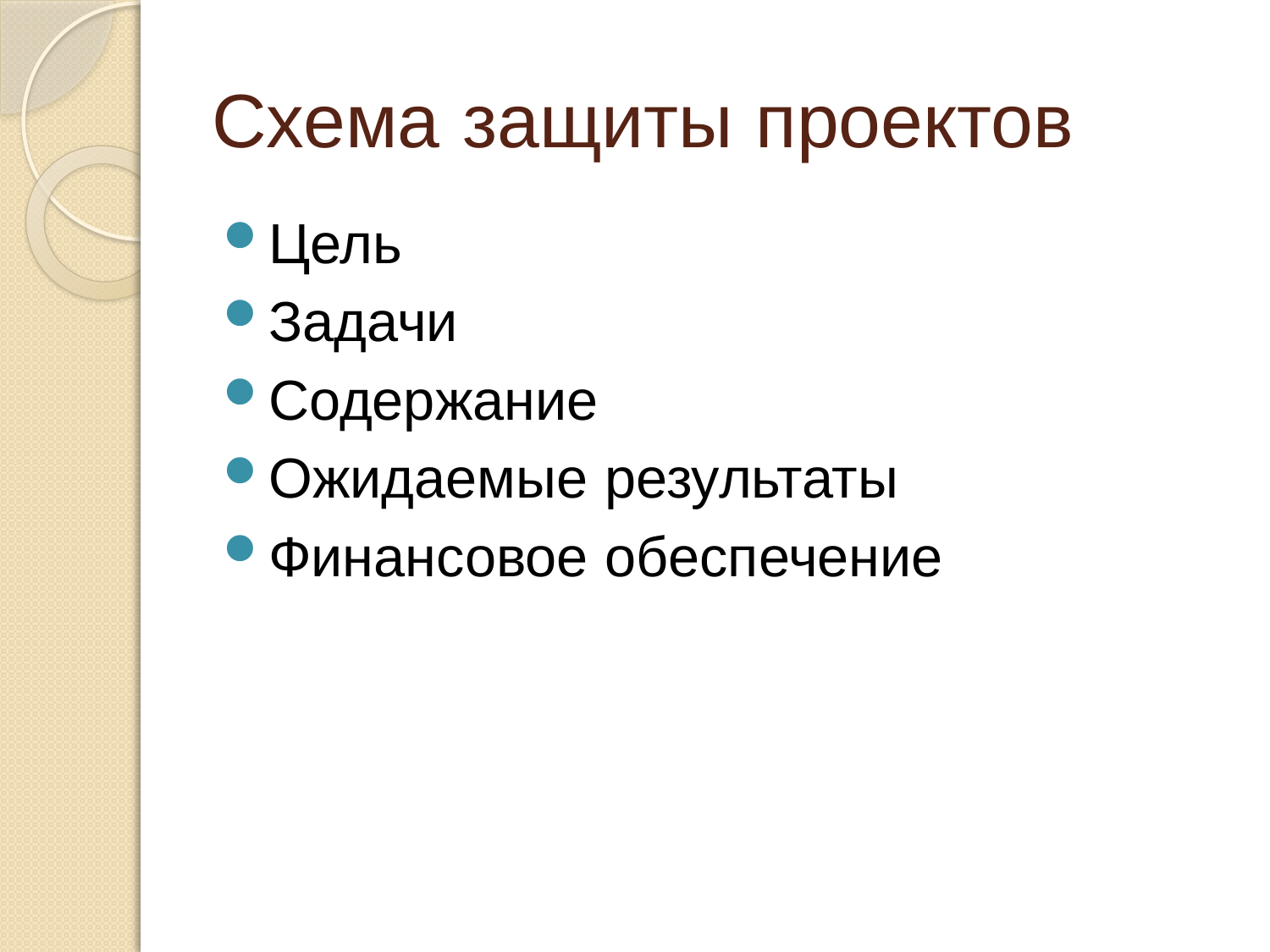

# Схема защиты проектов
Цель
Задачи
Содержание
Ожидаемые результаты
Финансовое обеспечение